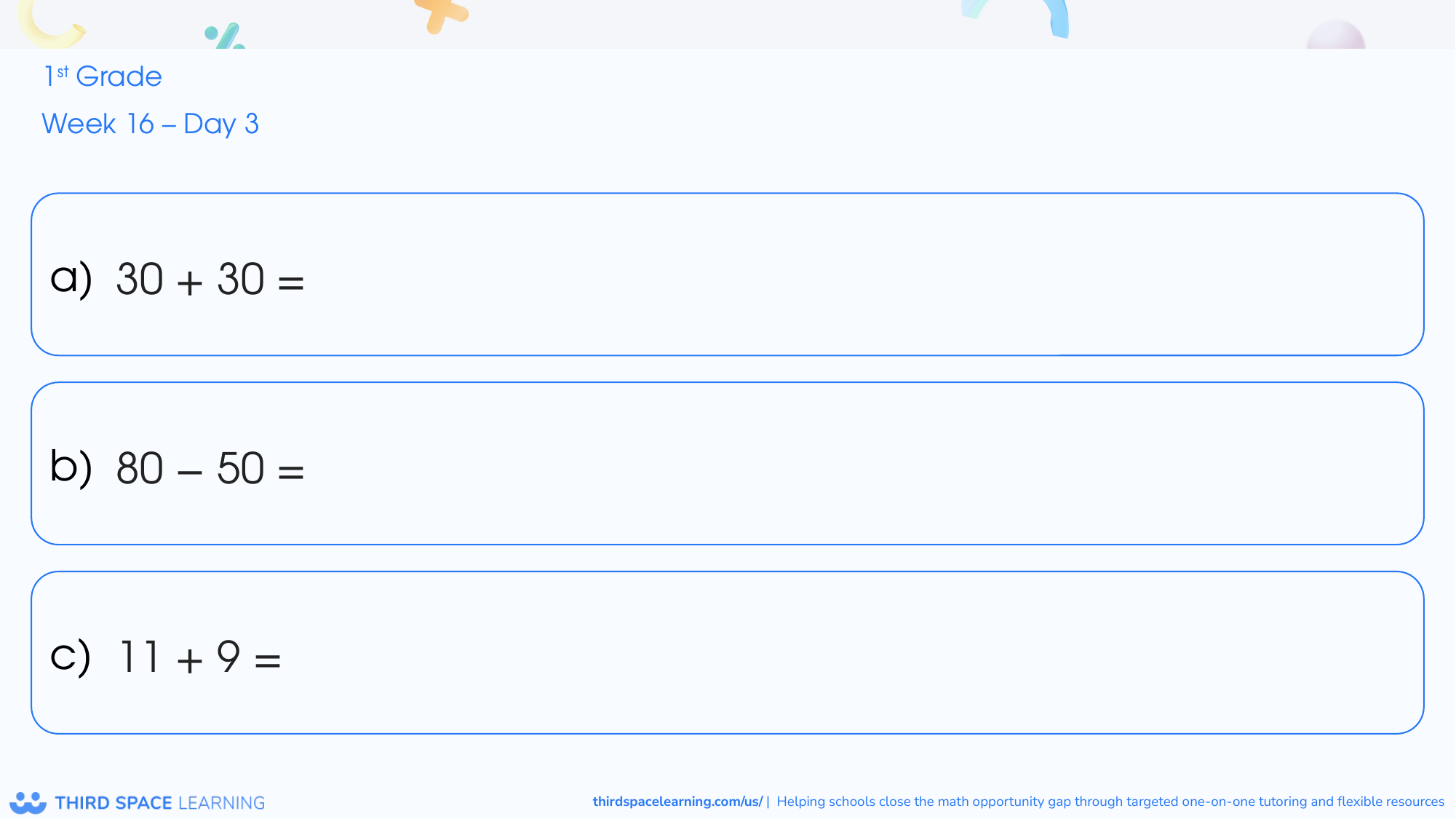

1st Grade
Week 16 – Day 3
30 + 30 =
80 − 50 =
11 + 9 =